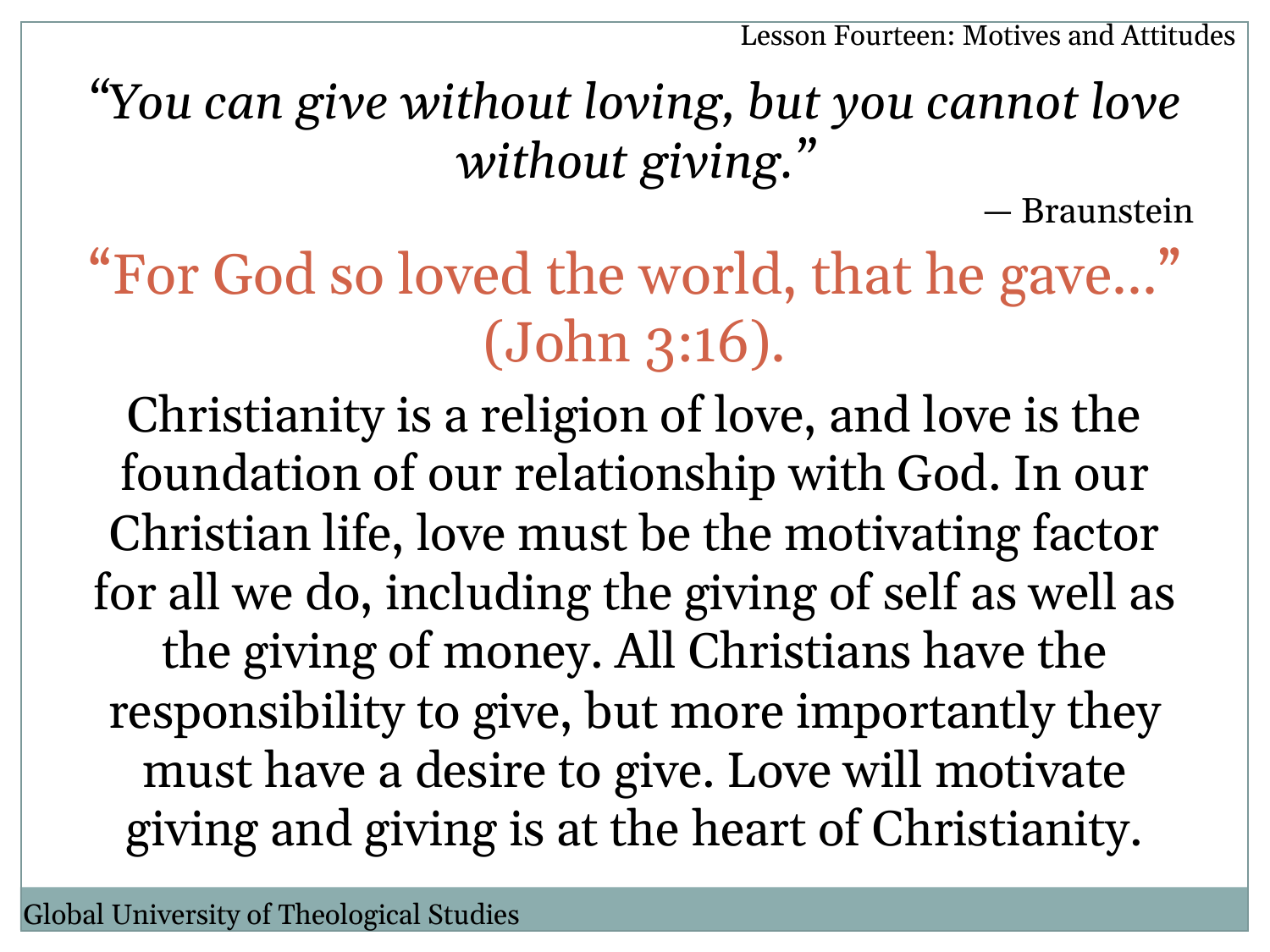

Lesson Fourteen: Motives and Attitudes
“You can give without loving, but you cannot love without giving.”
— Braunstein
“For God so loved the world, that he gave...” (John 3:16).
Christianity is a religion of love, and love is the foundation of our relationship with God. In our Christian life, love must be the motivating factor for all we do, including the giving of self as well as the giving of money. All Christians have the responsibility to give, but more importantly they must have a desire to give. Love will motivate giving and giving is at the heart of Christianity.
Global University of Theological Studies